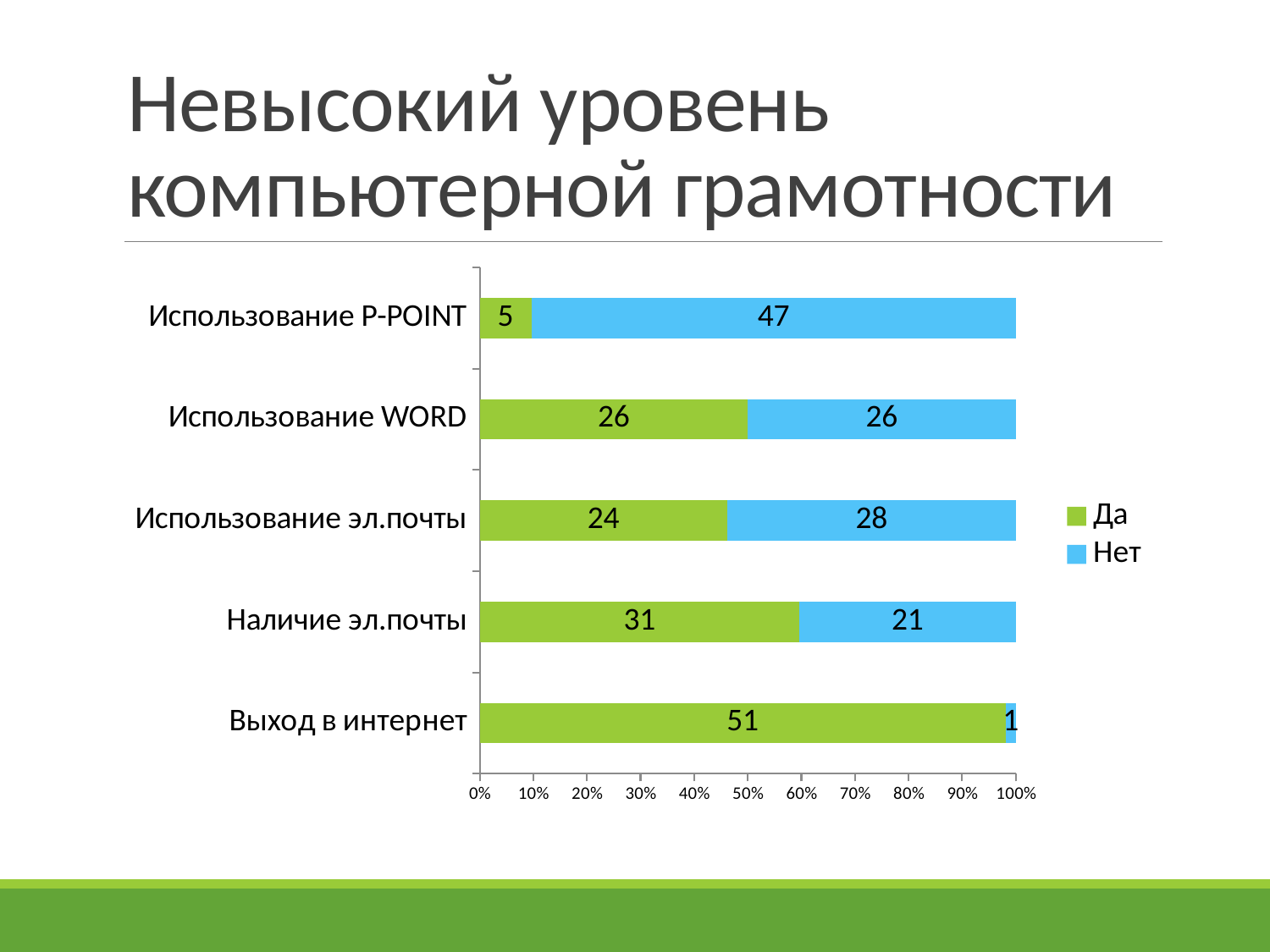

# Невысокий уровень компьютерной грамотности

### Chart

| Category | Да | Нет |
|---|---|---|
| Выход в интернет | 51.0 | 1.0 |
| Наличие эл.почты | 31.0 | 21.0 |
| Использование эл.почты | 24.0 | 28.0 |
| Использование WORD | 26.0 | 26.0 |
| Использование P-POINT | 5.0 | 47.0 |